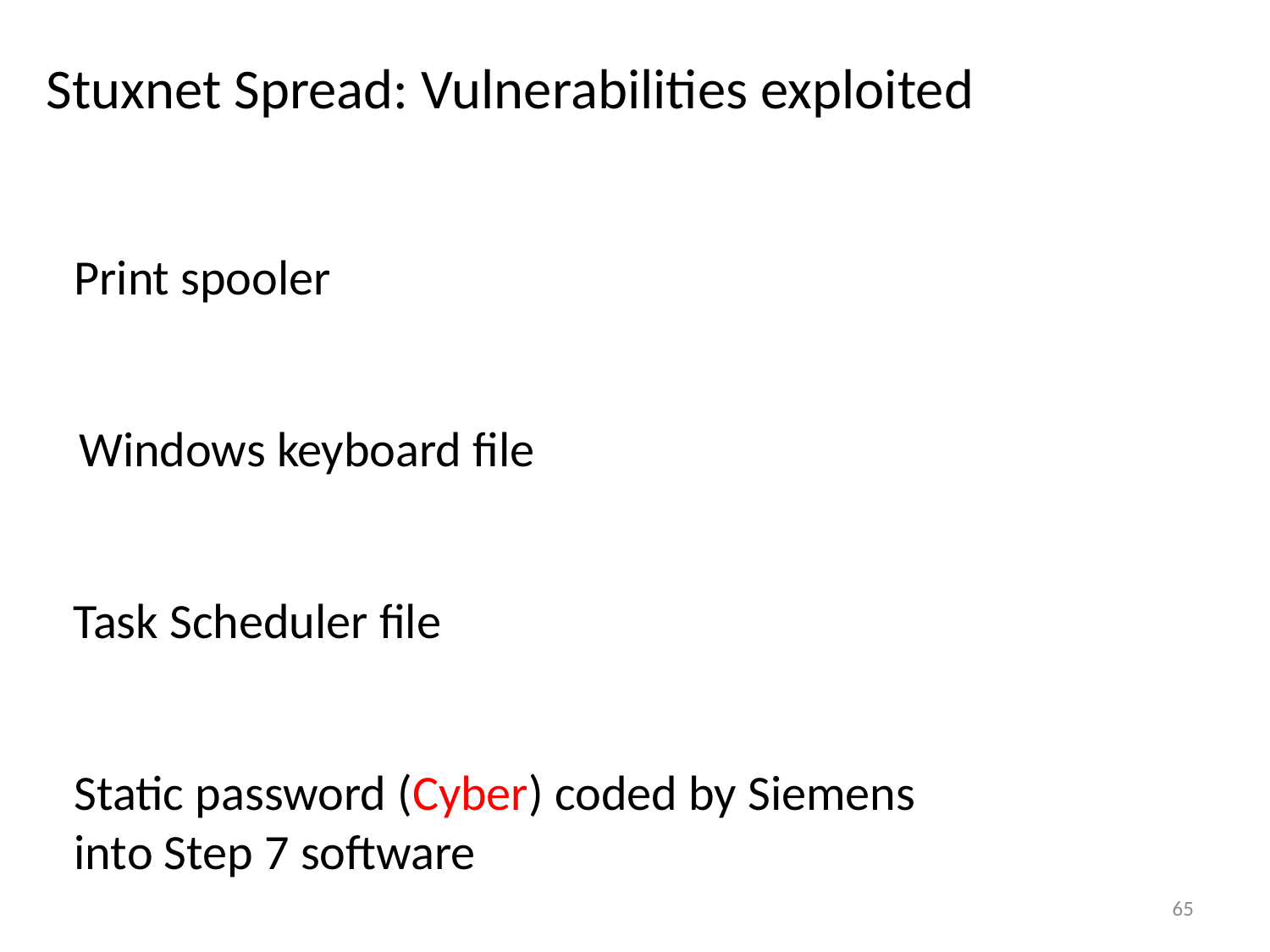

# Stuxnet Spread: Vulnerabilities exploited
Print spooler
Windows keyboard file
Task Scheduler file
Static password (Cyber) coded by Siemens into Step 7 software
65